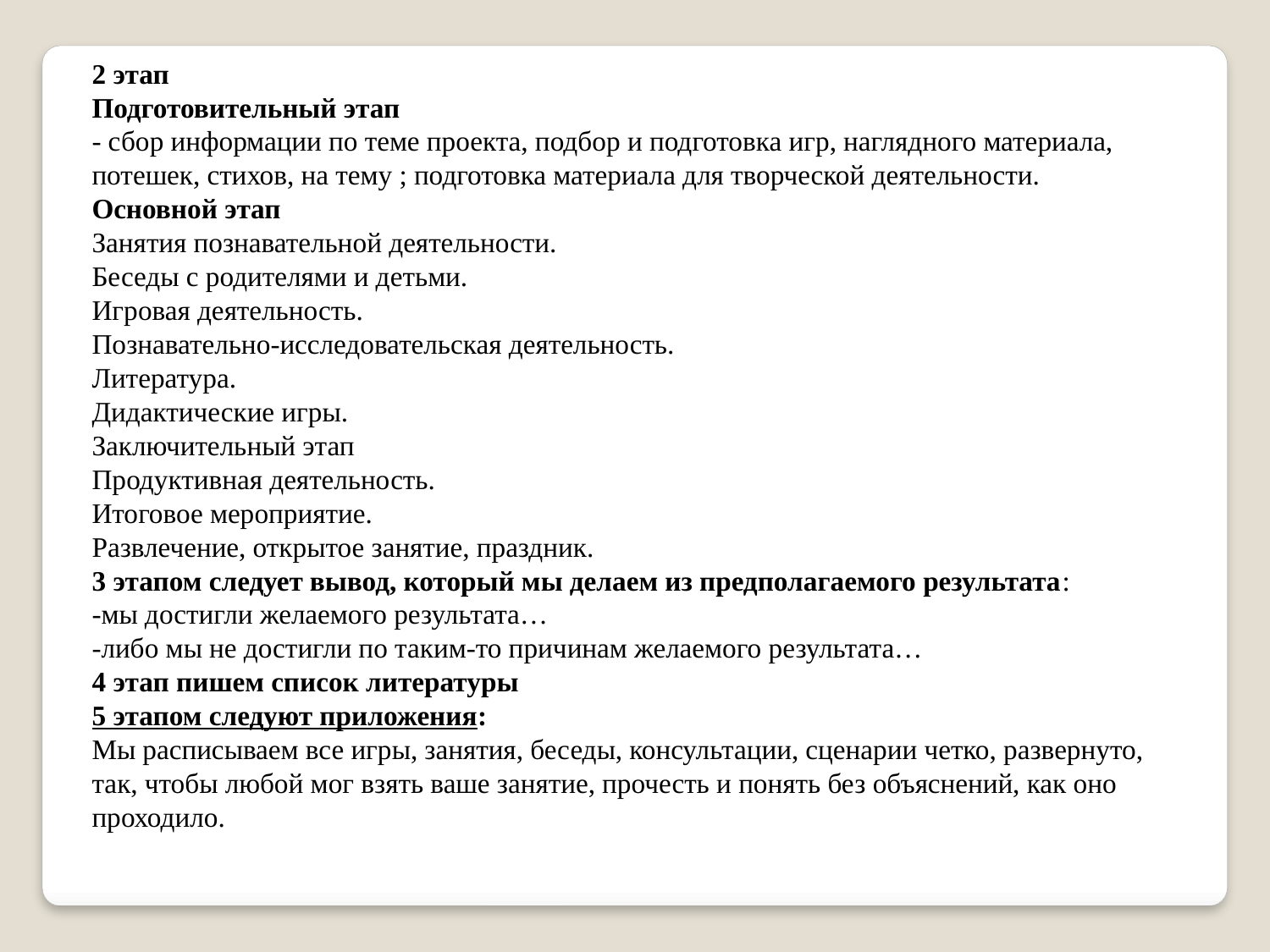

2 этап
Подготовительный этап
- сбор информации по теме проекта, подбор и подготовка игр, наглядного материала, потешек, стихов, на тему ; подготовка материала для творческой деятельности.
Основной этап
Занятия познавательной деятельности.
Беседы с родителями и детьми.
Игровая деятельность.
Познавательно-исследовательская деятельность.
Литература.
Дидактические игры.
Заключительный этап
Продуктивная деятельность.
Итоговое мероприятие.
Развлечение, открытое занятие, праздник.
3 этапом следует вывод, который мы делаем из предполагаемого результата:
-мы достигли желаемого результата…
-либо мы не достигли по таким-то причинам желаемого результата…
4 этап пишем список литературы
5 этапом следуют приложения:
Мы расписываем все игры, занятия, беседы, консультации, сценарии четко, развернуто, так, чтобы любой мог взять ваше занятие, прочесть и понять без объяснений, как оно проходило.